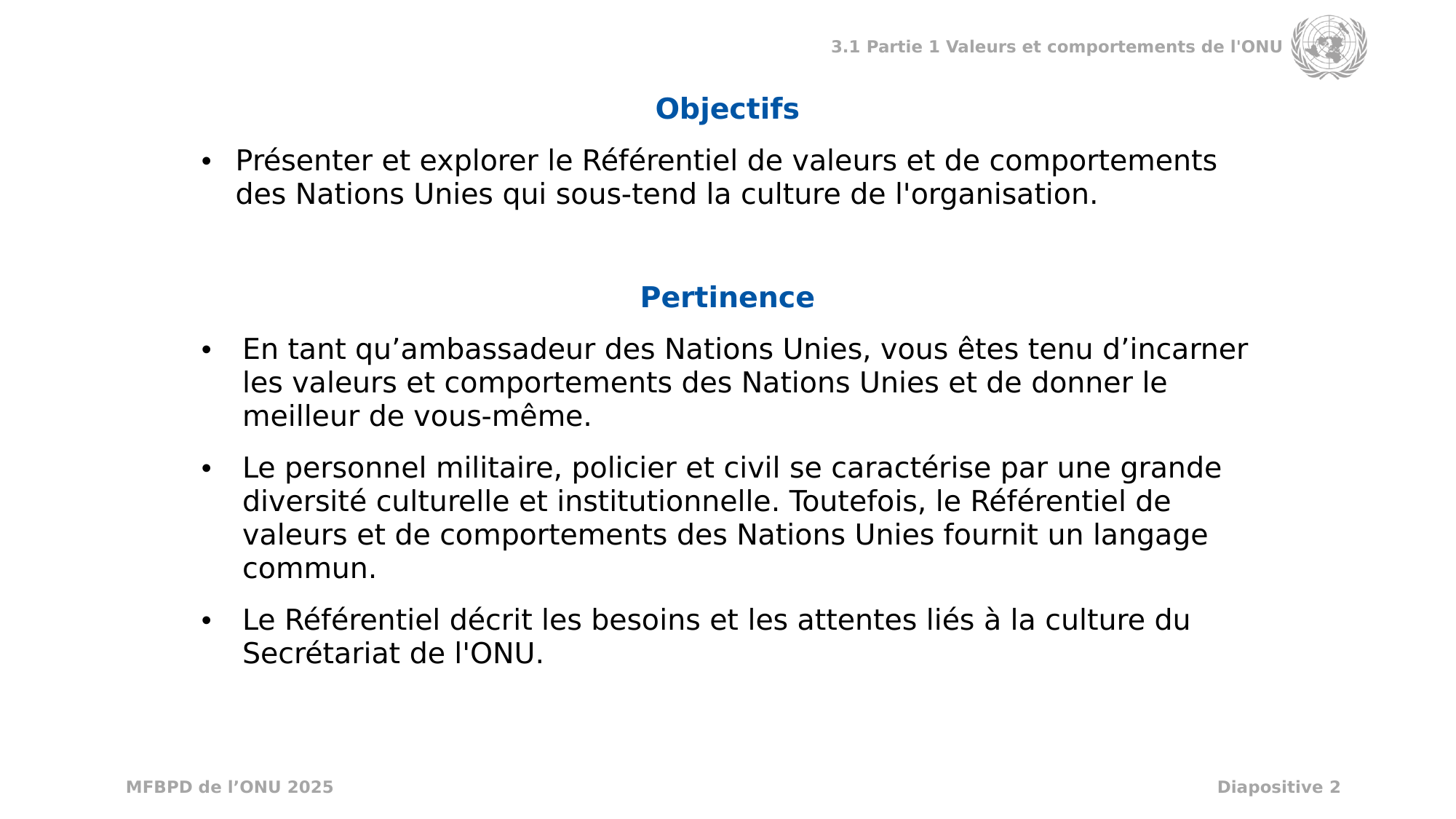

| Objectifs Présenter et explorer le Référentiel de valeurs et de comportements des Nations Unies qui sous-tend la culture de l'organisation. Pertinence En tant qu’ambassadeur des Nations Unies, vous êtes tenu d’incarner les valeurs et comportements des Nations Unies et de donner le meilleur de vous-même. Le personnel militaire, policier et civil se caractérise par une grande diversité culturelle et institutionnelle. Toutefois, le Référentiel de valeurs et de comportements des Nations Unies fournit un langage commun. Le Référentiel décrit les besoins et les attentes liés à la culture du Secrétariat de l'ONU. |
| --- |
|  |